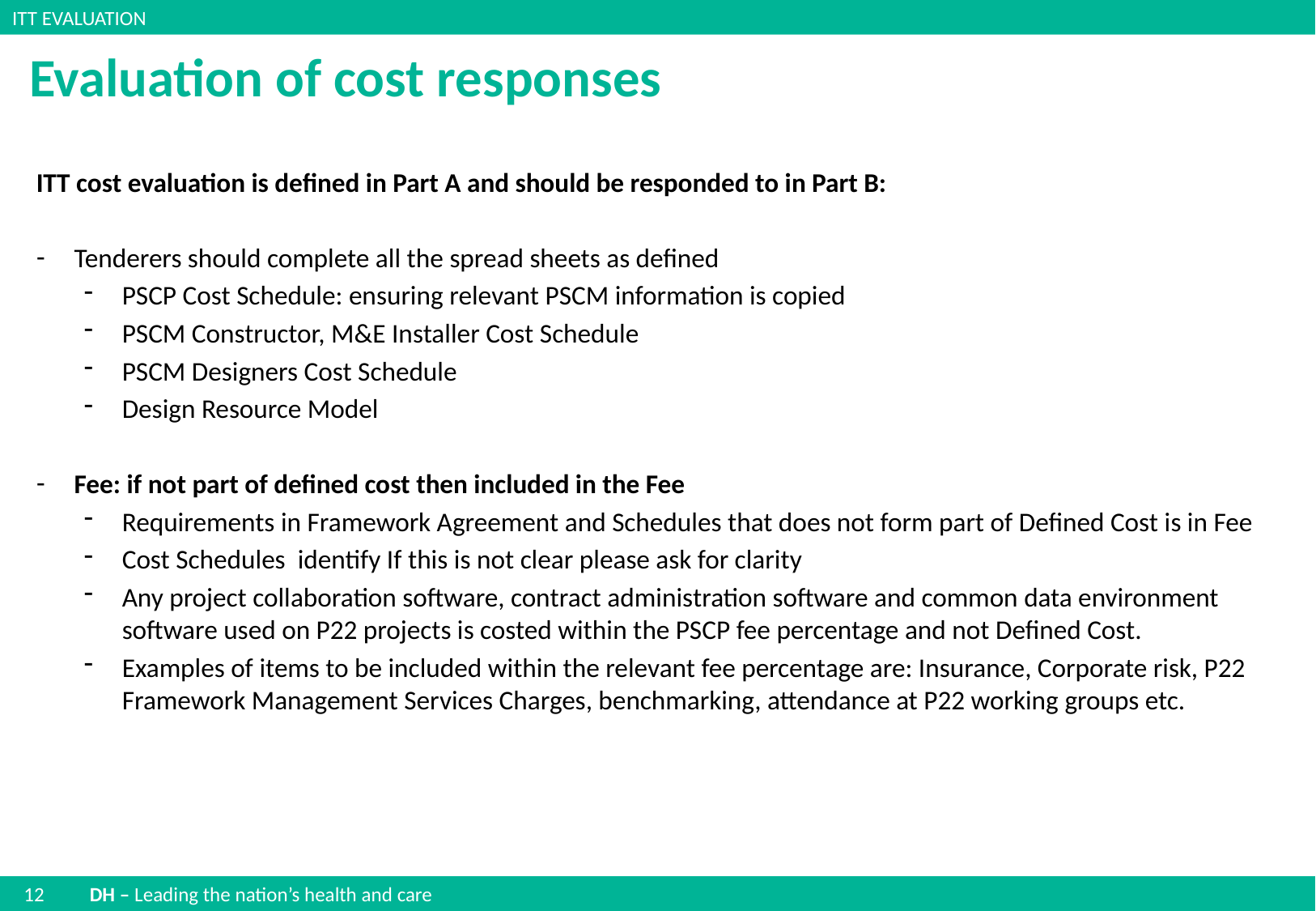

ITT EVALUATION
# Evaluation of cost responses
ITT cost evaluation is defined in Part A and should be responded to in Part B:

Tenderers should complete all the spread sheets as defined
PSCP Cost Schedule: ensuring relevant PSCM information is copied
PSCM Constructor, M&E Installer Cost Schedule
PSCM Designers Cost Schedule
Design Resource Model

Fee: if not part of defined cost then included in the Fee
Requirements in Framework Agreement and Schedules that does not form part of Defined Cost is in Fee
Cost Schedules  identify If this is not clear please ask for clarity
Any project collaboration software, contract administration software and common data environment software used on P22 projects is costed within the PSCP fee percentage and not Defined Cost.
Examples of items to be included within the relevant fee percentage are: Insurance, Corporate risk, P22 Framework Management Services Charges, benchmarking, attendance at P22 working groups etc.